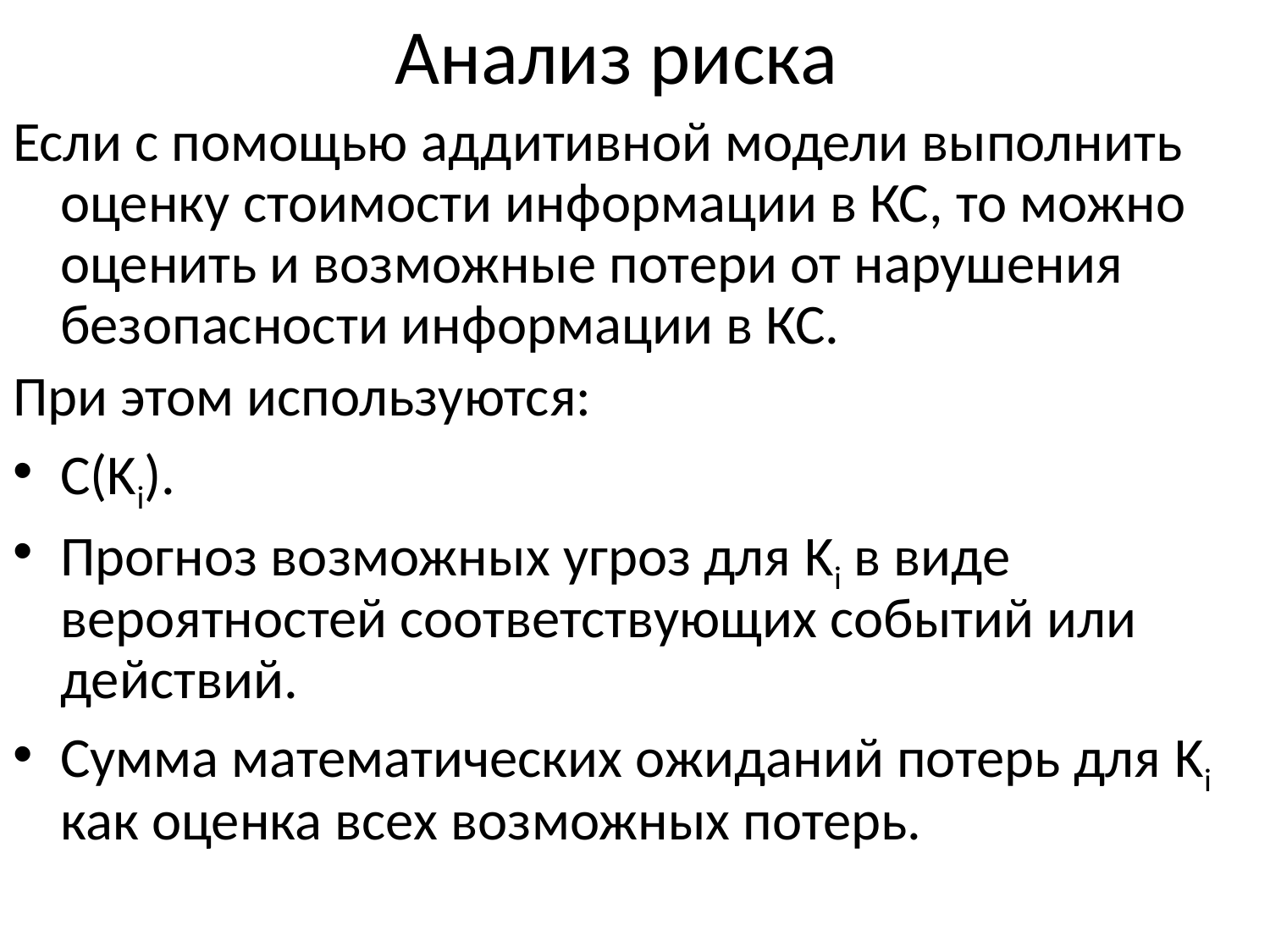

# Анализ риска
Если с помощью аддитивной модели выполнить оценку стоимости информации в КС, то можно оценить и возможные потери от нарушения безопасности информации в КС.
При этом используются:
C(Ki).
Прогноз возможных угроз для Ki в виде вероятностей соответствующих событий или действий.
Сумма математических ожиданий потерь для Ki как оценка всех возможных потерь.